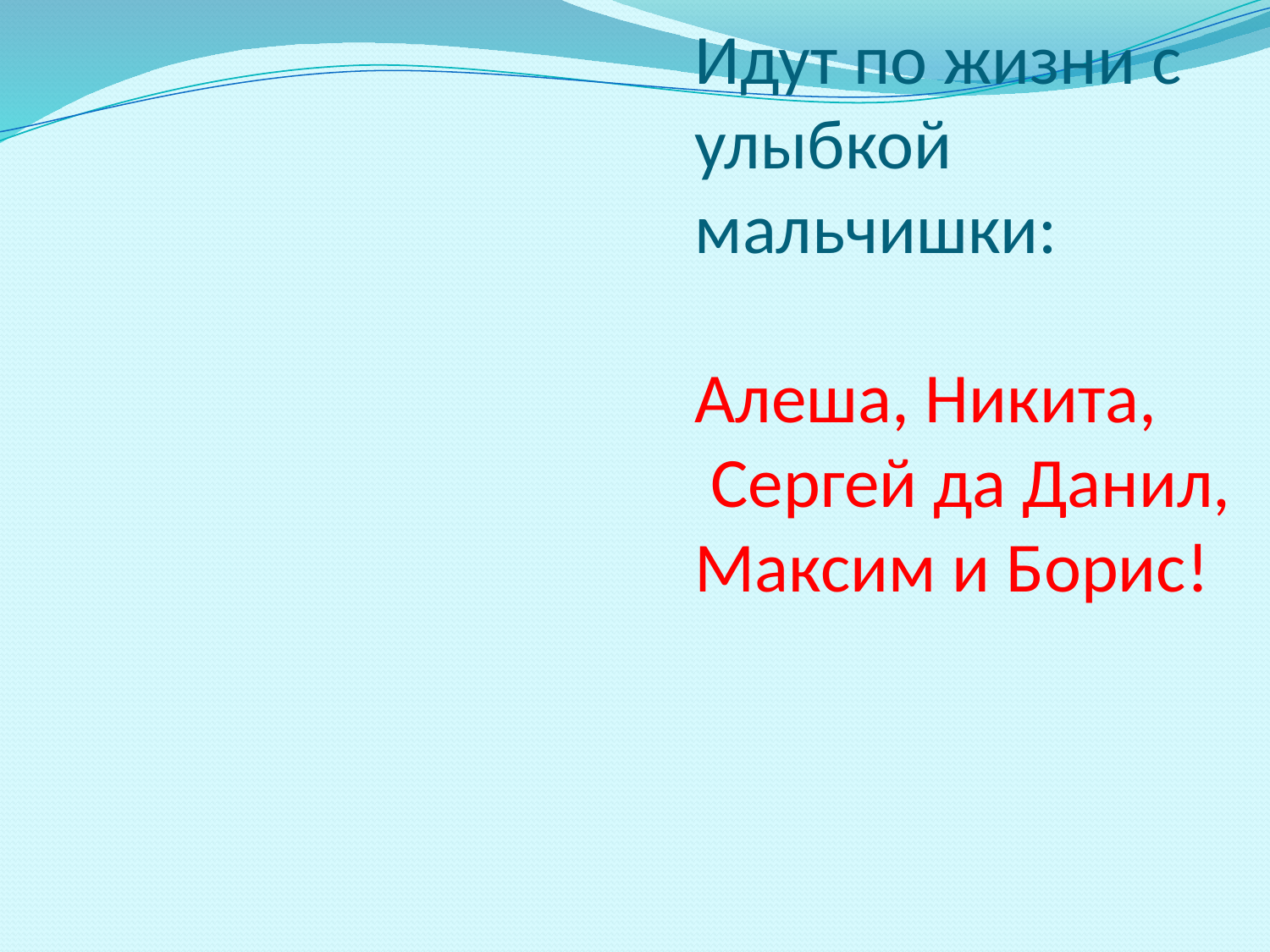

# Идут по жизни с улыбкой мальчишки: Алеша, Никита, Сергей да Данил, Максим и Борис!